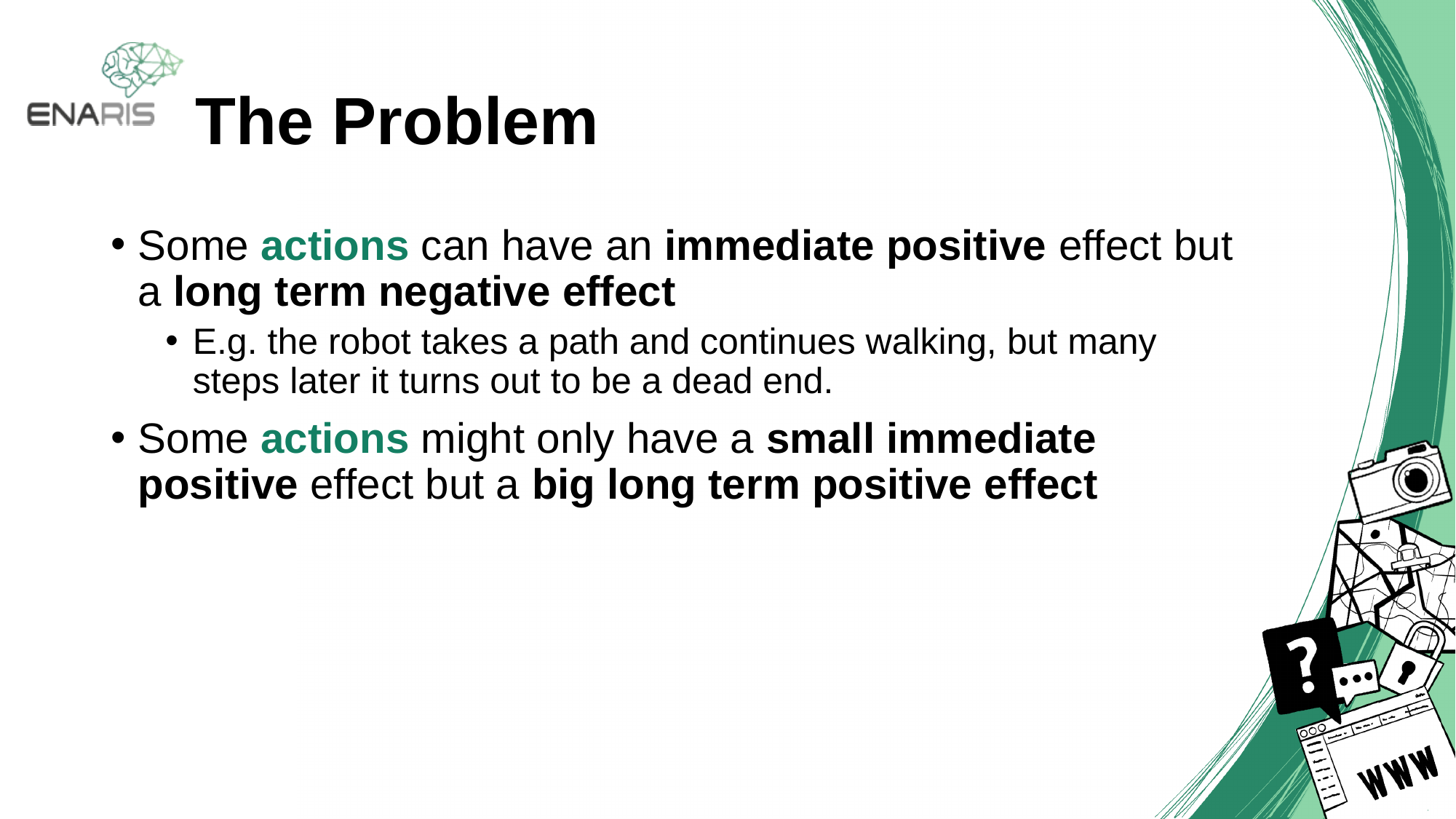

# The Problem
Some actions can have an immediate positive effect but a long term negative effect
E.g. the robot takes a path and continues walking, but many steps later it turns out to be a dead end.
Some actions might only have a small immediate positive effect but a big long term positive effect